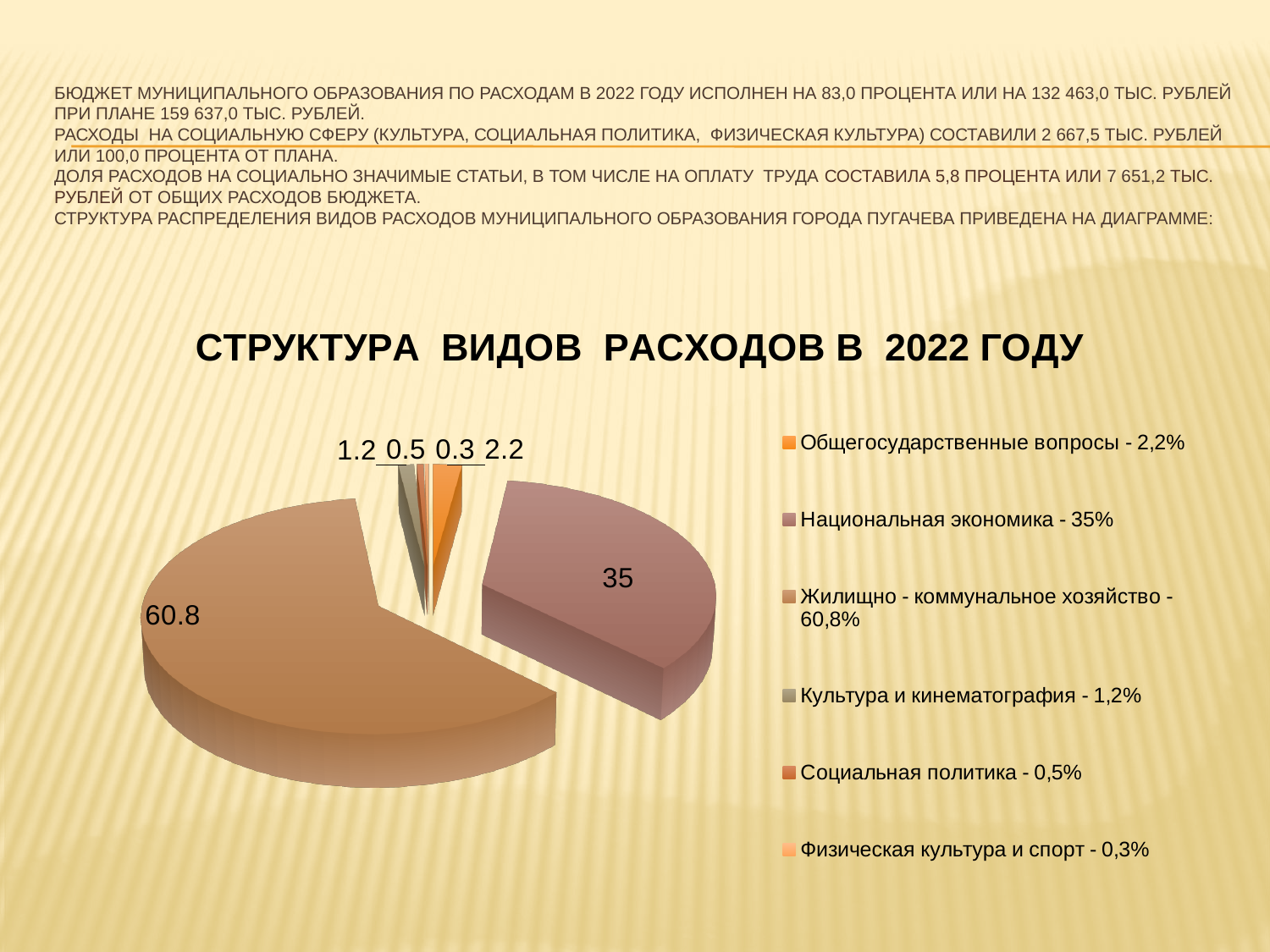

# Бюджет муниципального образования по расходам в 2022 году исполнен на 83,0 процента или на 132 463,0 тыс. рублей при плане 159 637,0 тыс. рублей. Расходы  на социальную сферу (культура, социальная политика,  физическая культура) составили 2 667,5 тыс. рублей или 100,0 процента от плана. Доля расходов на социально значимые статьи, в том числе на оплату  труда составила 5,8 процента или 7 651,2 тыс. рублей от общих расходов бюджета. Структура распределения видов расходов муниципального образования города Пугачева приведена на диаграмме:

[unsupported chart]